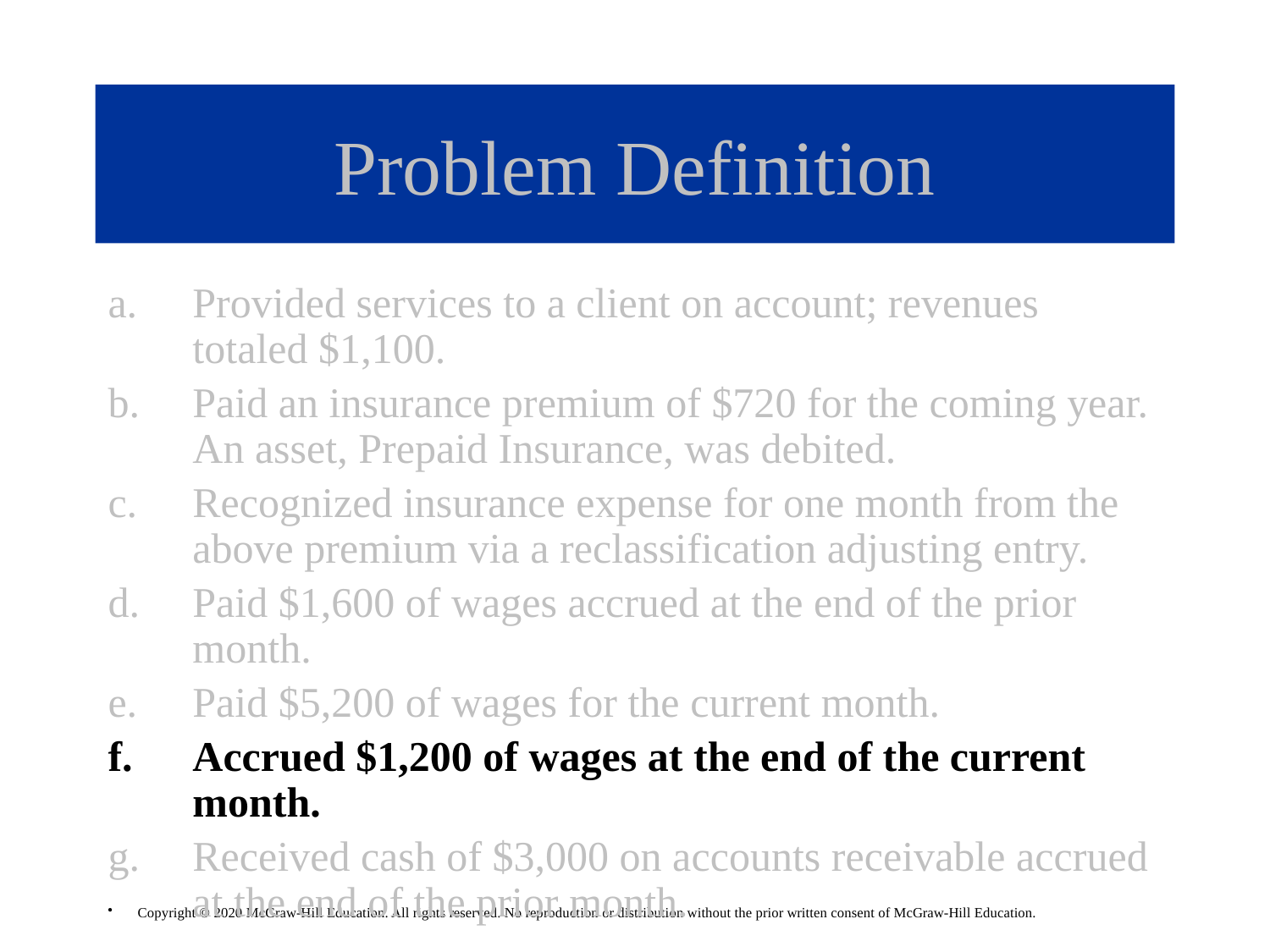

# Problem Definition
Provided services to a client on account; revenues totaled $1,100.
Paid an insurance premium of $720 for the coming year.  An asset, Prepaid Insurance, was debited.
Recognized insurance expense for one month from the above premium via a reclassification adjusting entry.
Paid $1,600 of wages accrued at the end of the prior month.
Paid $5,200 of wages for the current month.
Accrued $1,200 of wages at the end of the current month.
Received cash of $3,000 on accounts receivable accrued at the end of the prior month.